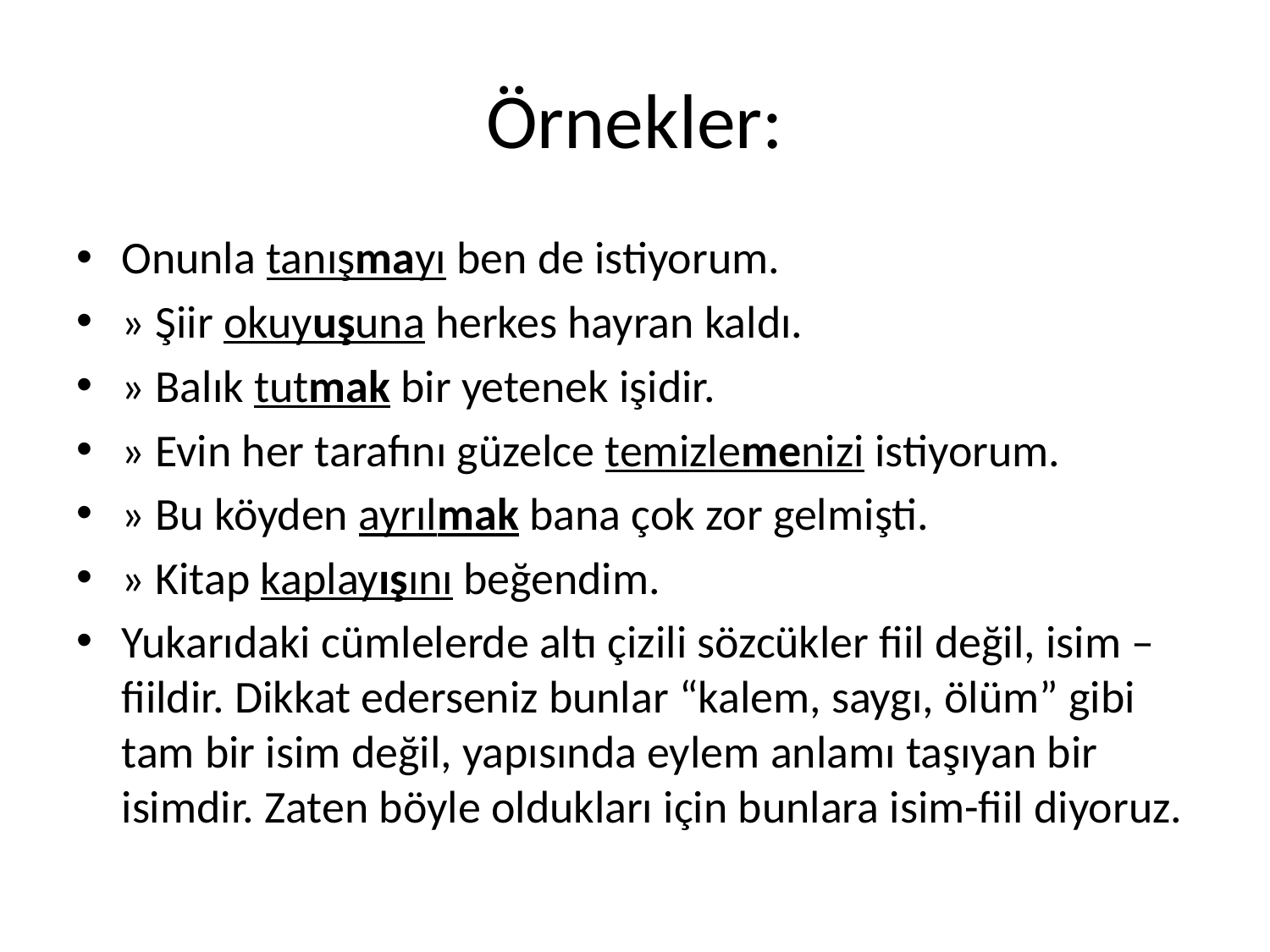

# Örnekler:
Onunla tanışmayı ben de istiyorum.
» Şiir okuyuşuna herkes hayran kaldı.
» Balık tutmak bir yetenek işidir.
» Evin her tarafını güzelce temizlemenizi istiyorum.
» Bu köyden ayrılmak bana çok zor gelmişti.
» Kitap kaplayışını beğendim.
Yukarıdaki cümlelerde altı çizili sözcükler fiil değil, isim – fiildir. Dikkat ederseniz bunlar “kalem, saygı, ölüm” gibi tam bir isim değil, yapısında eylem anlamı taşıyan bir isimdir. Zaten böyle oldukları için bunlara isim-fiil diyoruz.